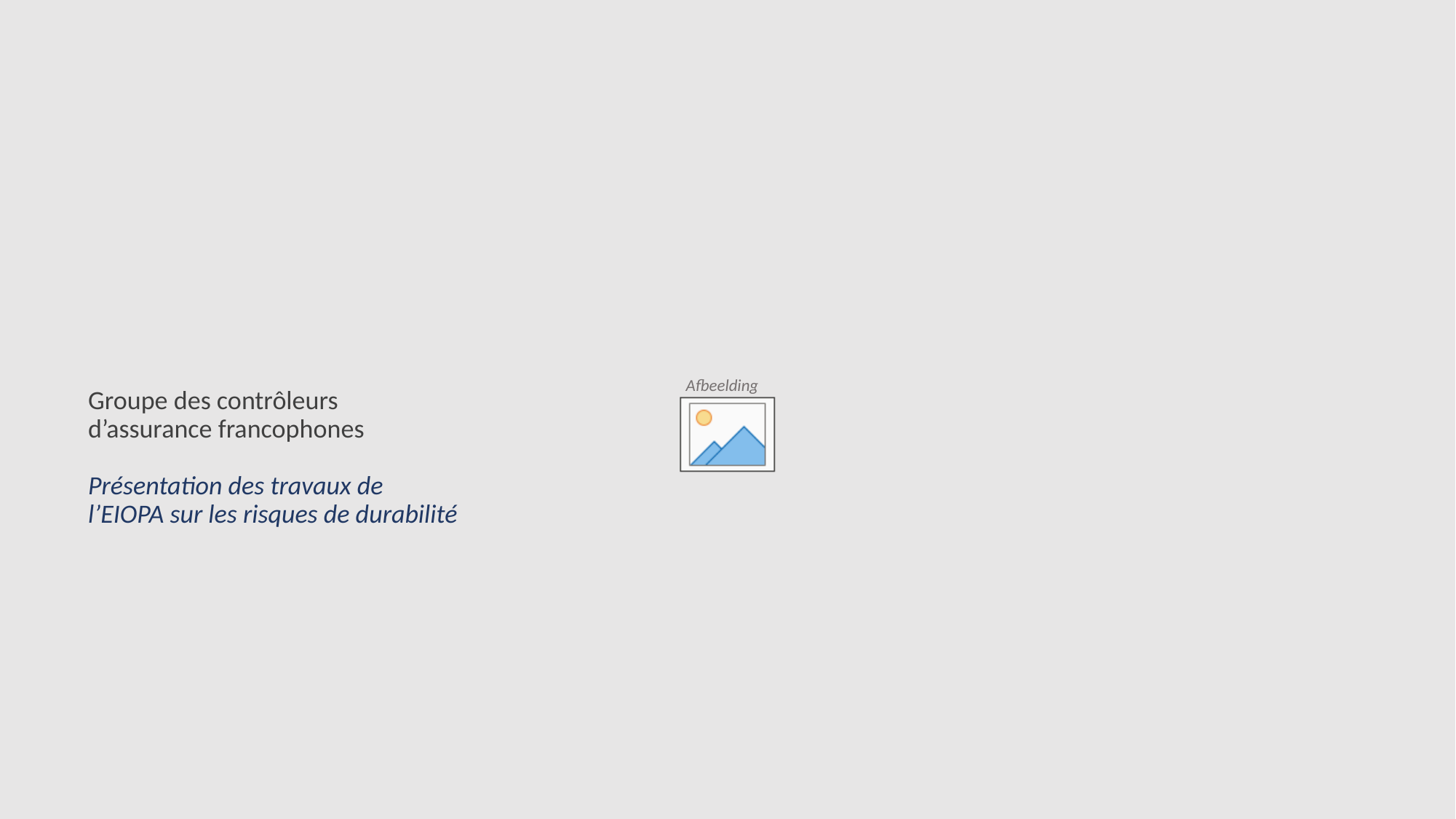

# Groupe des contrôleurs d’assurance francophones Présentation des travaux de l’EIOPA sur les risques de durabilité
2